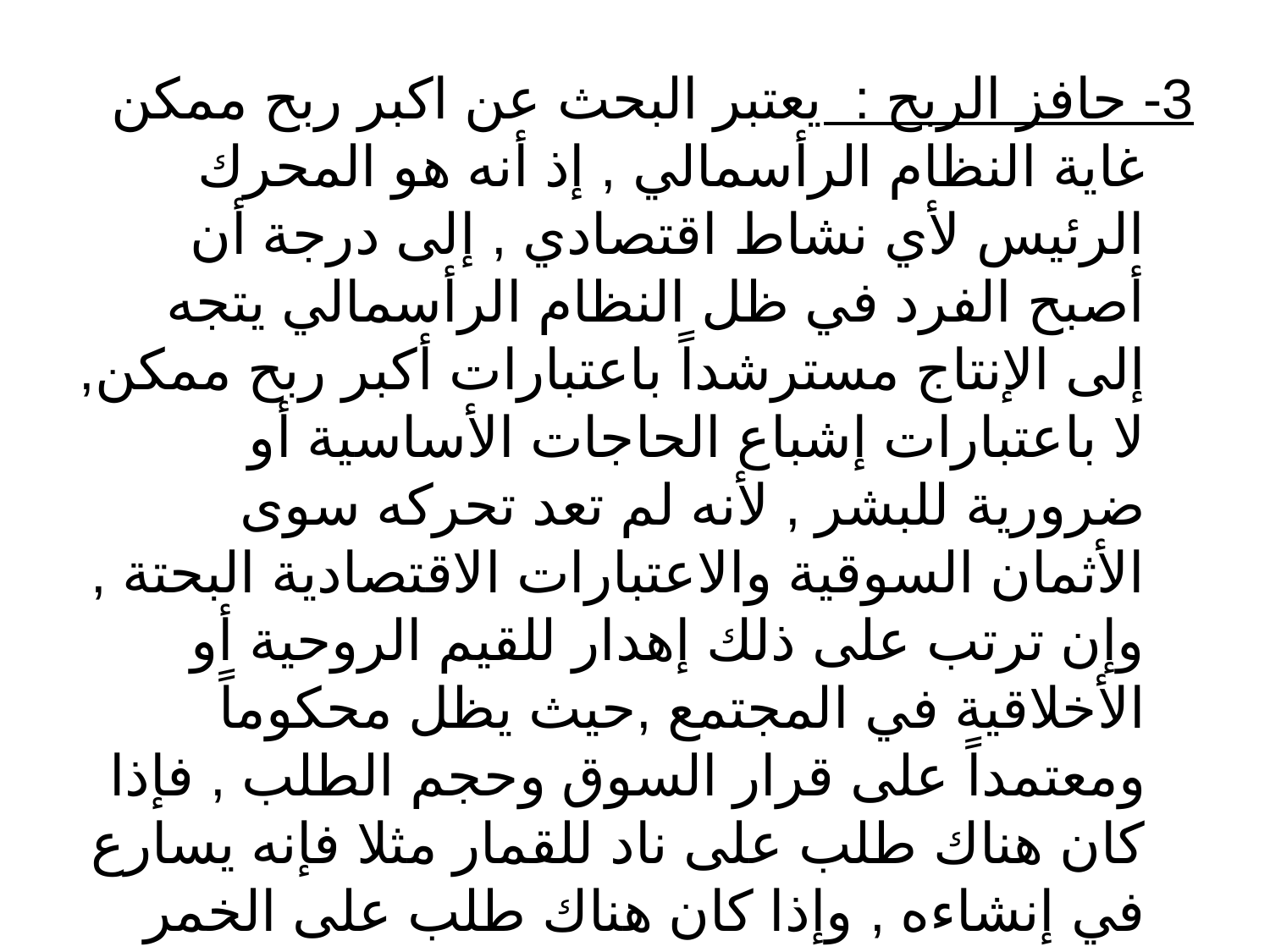

3- حافز الربح :  يعتبر البحث عن اكبر ربح ممكن غاية النظام الرأسمالي , إذ أنه هو المحرك الرئيس لأي نشاط اقتصادي , إلى درجة أن أصبح الفرد في ظل النظام الرأسمالي يتجه إلى الإنتاج مسترشداً باعتبارات أكبر ربح ممكن, لا باعتبارات إشباع الحاجات الأساسية أو ضرورية للبشر , لأنه لم تعد تحركه سوى الأثمان السوقية والاعتبارات الاقتصادية البحتة , وإن ترتب على ذلك إهدار للقيم الروحية أو الأخلاقية في المجتمع ,حيث يظل محكوماً ومعتمداً على قرار السوق وحجم الطلب , فإذا كان هناك طلب على ناد للقمار مثلا فإنه يسارع في إنشاءه , وإذا كان هناك طلب على الخمر فإنه يسارع كذلك إلى إنشاء البارات , وتوظيف الأموال في إنتاجه وتسويقه .